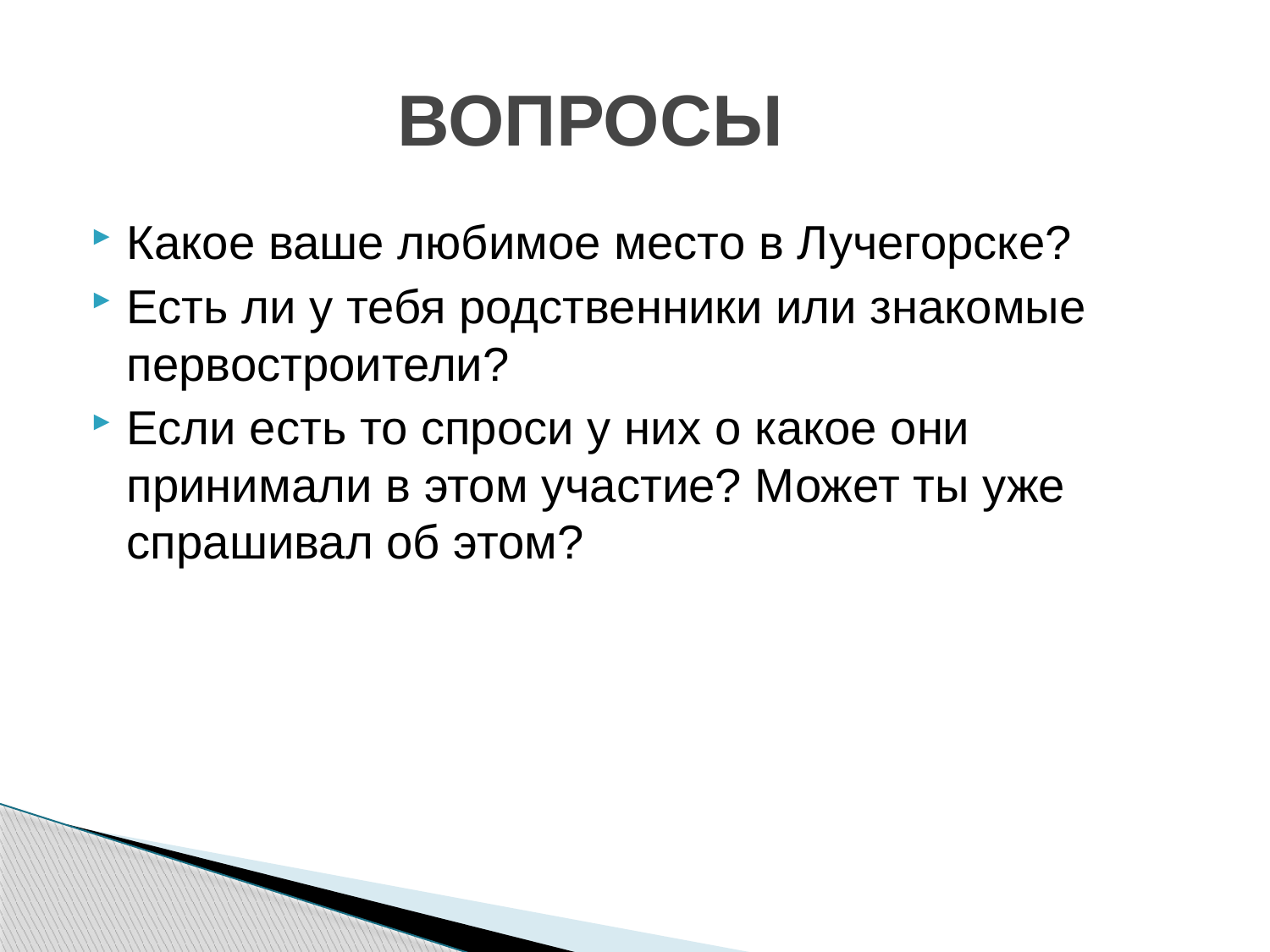

# ВОПРОСЫ
Какое ваше любимое место в Лучегорске?
Есть ли у тебя родственники или знакомые первостроители?
Если есть то спроси у них о какое они принимали в этом участие? Может ты уже спрашивал об этом?